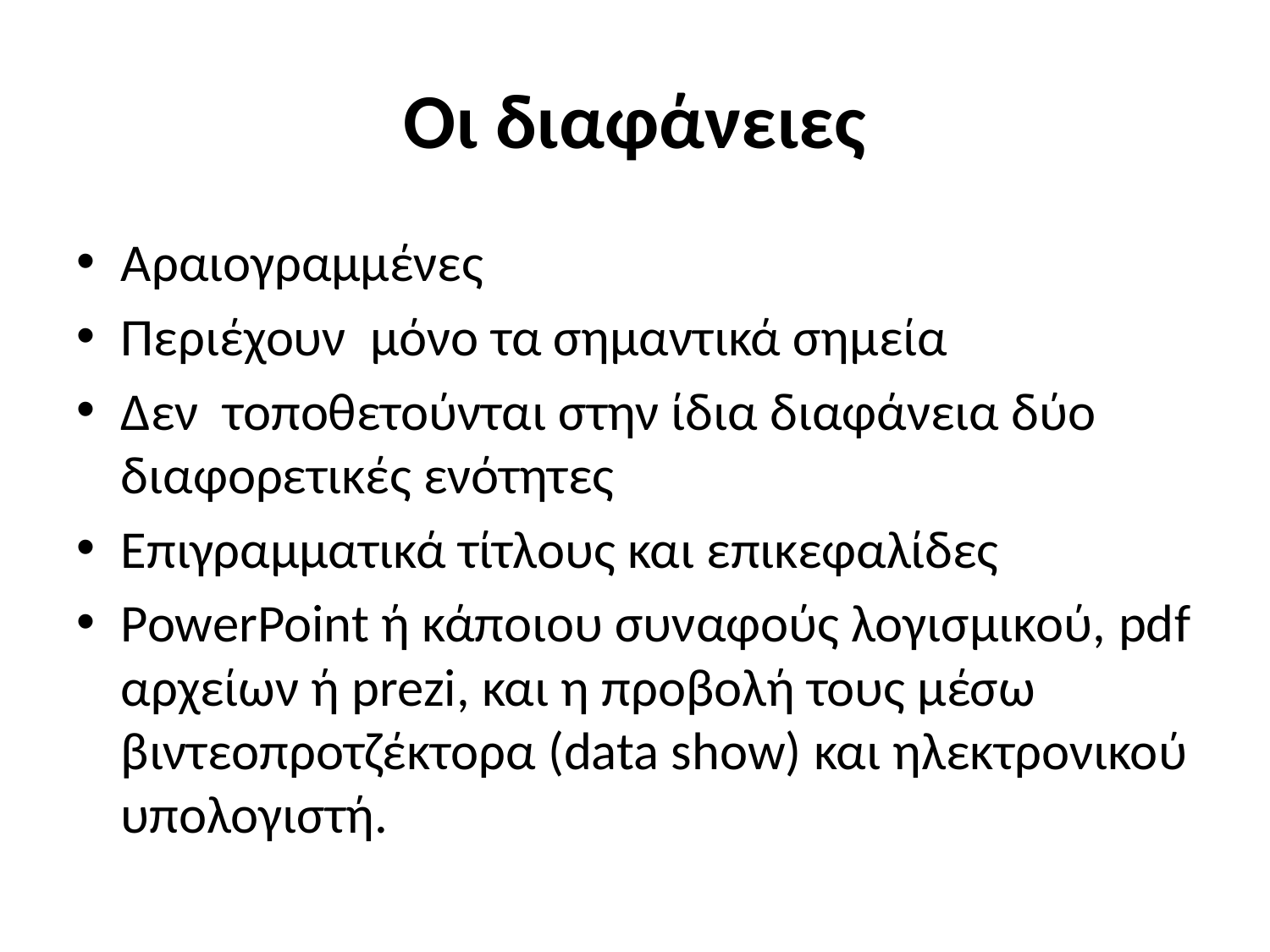

# Οι διαφάνειες
Αραιογραμμένες
Περιέχουν  μόνο τα σημαντικά σημεία
Δεν  τοποθετούνται στην ίδια διαφάνεια δύο διαφορετικές ενότητες
Επιγραμματικά τίτλους και επικεφαλίδες
PowerPoint ή κάποιου συναφούς λογισμικού, pdf αρχείων ή prezi, και η προβολή τους μέσω βιντεοπροτζέκτορα (data show) και ηλεκτρονικού υπολογιστή.